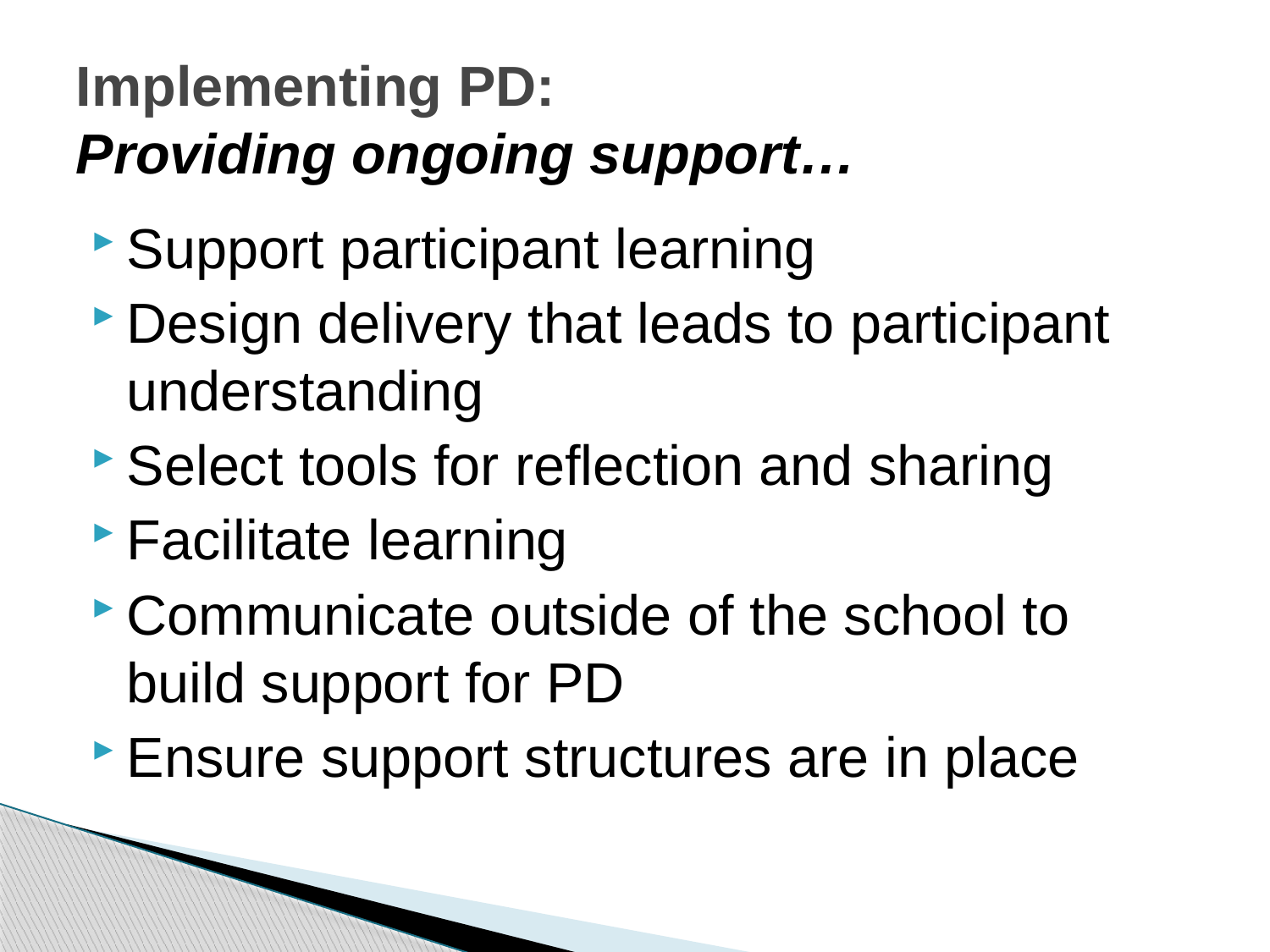

# Implementing PD: Providing ongoing support…
Support participant learning
Design delivery that leads to participant understanding
Select tools for reflection and sharing
Facilitate learning
Communicate outside of the school to build support for PD
Ensure support structures are in place